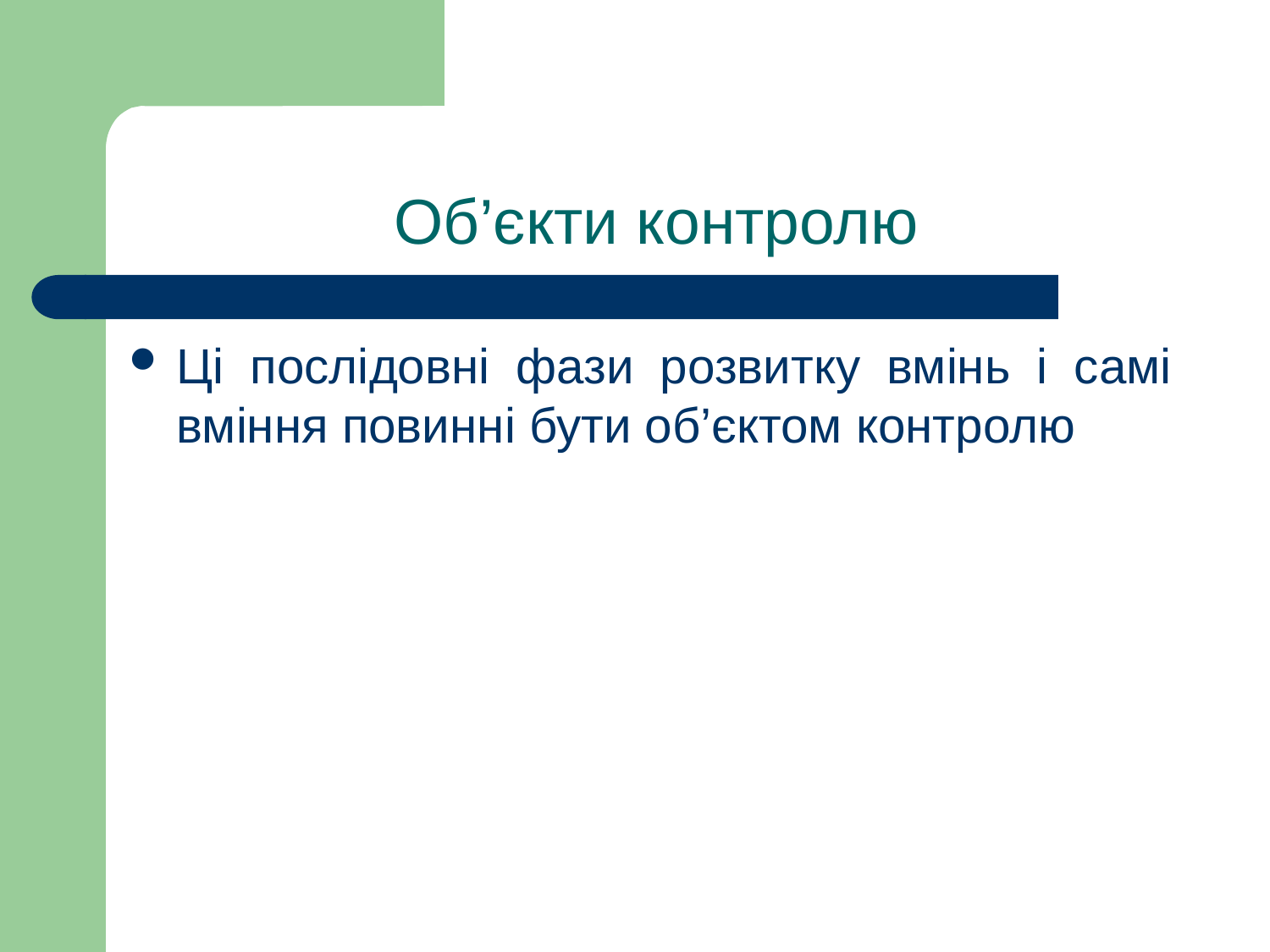

# Об’єкти контролю
Ці послідовні фази розвитку вмінь і самі вміння повинні бути об’єктом контролю